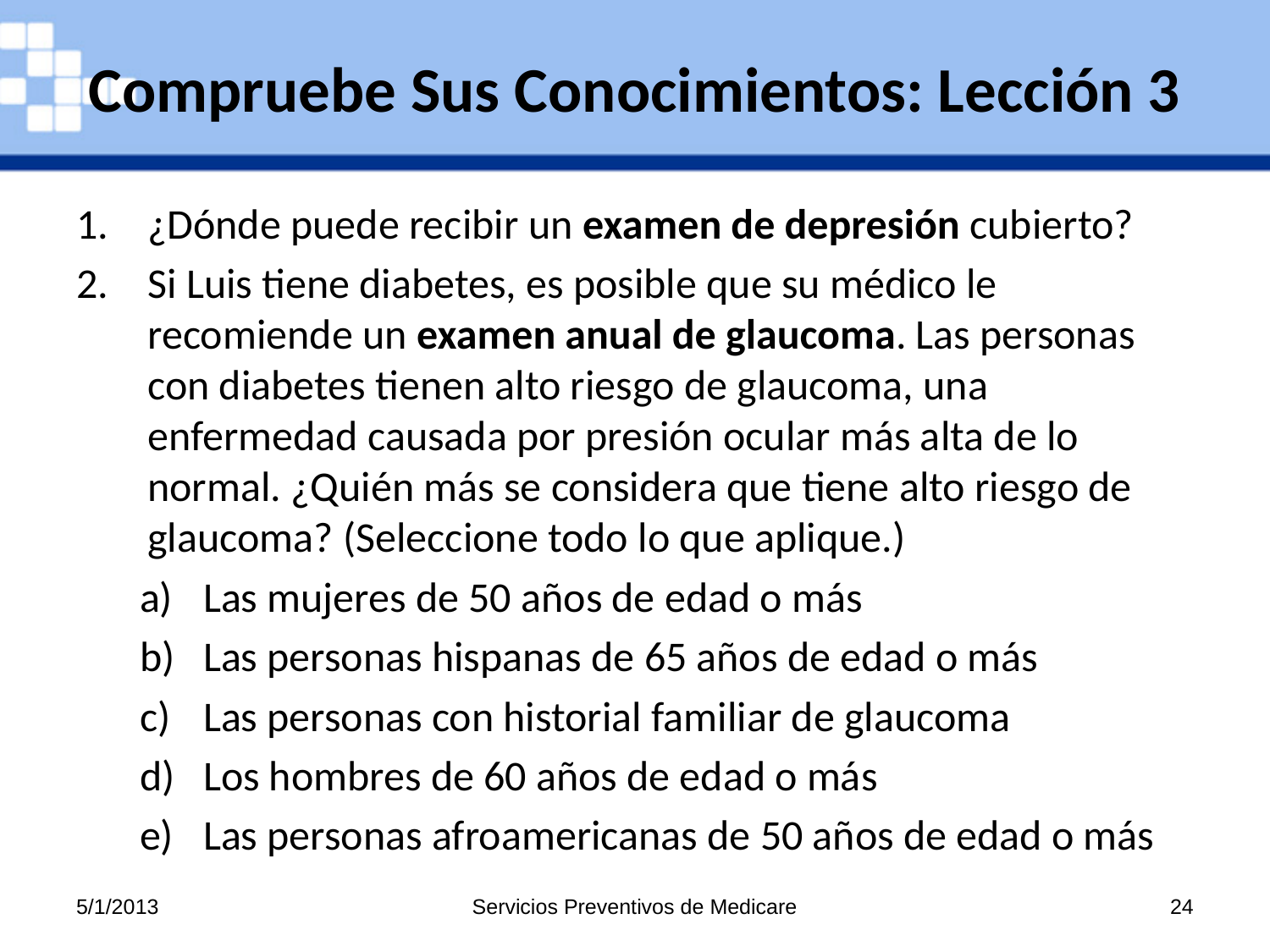

# Compruebe Sus Conocimientos: Lección 3
¿Dónde puede recibir un examen de depresión cubierto?
Si Luis tiene diabetes, es posible que su médico le recomiende un examen anual de glaucoma. Las personas con diabetes tienen alto riesgo de glaucoma, una enfermedad causada por presión ocular más alta de lo normal. ¿Quién más se considera que tiene alto riesgo de glaucoma? (Seleccione todo lo que aplique.)
Las mujeres de 50 años de edad o más
Las personas hispanas de 65 años de edad o más
Las personas con historial familiar de glaucoma
Los hombres de 60 años de edad o más
Las personas afroamericanas de 50 años de edad o más

5/1/2013
Servicios Preventivos de Medicare
24